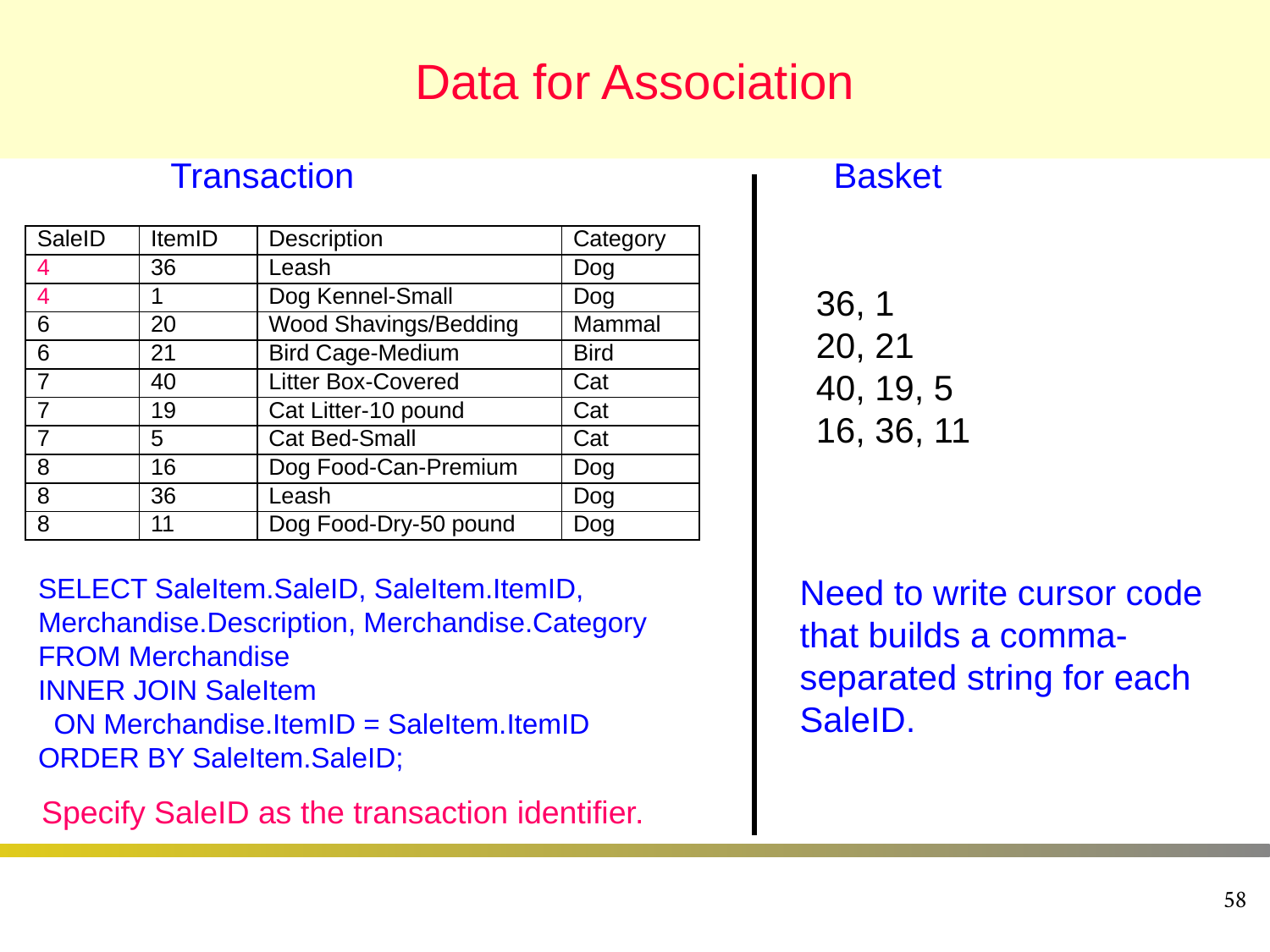

# Data for Association
Transaction
Basket
| SaleID | ItemID | Description | Category |
| --- | --- | --- | --- |
| 4 | 36 | Leash | Dog |
| 4 | 1 | Dog Kennel-Small | Dog |
| 6 | 20 | Wood Shavings/Bedding | Mammal |
| 6 | 21 | Bird Cage-Medium | Bird |
| 7 | 40 | Litter Box-Covered | Cat |
| 7 | 19 | Cat Litter-10 pound | Cat |
| 7 | 5 | Cat Bed-Small | Cat |
| 8 | 16 | Dog Food-Can-Premium | Dog |
| 8 | 36 | Leash | Dog |
| 8 | 11 | Dog Food-Dry-50 pound | Dog |
36, 1
20, 21
40, 19, 5
16, 36, 11
SELECT SaleItem.SaleID, SaleItem.ItemID, Merchandise.Description, Merchandise.Category
FROM Merchandise
INNER JOIN SaleItem
  ON Merchandise.ItemID = SaleItem.ItemID
ORDER BY SaleItem.SaleID;
Need to write cursor code that builds a comma-separated string for each SaleID.
Specify SaleID as the transaction identifier.
58